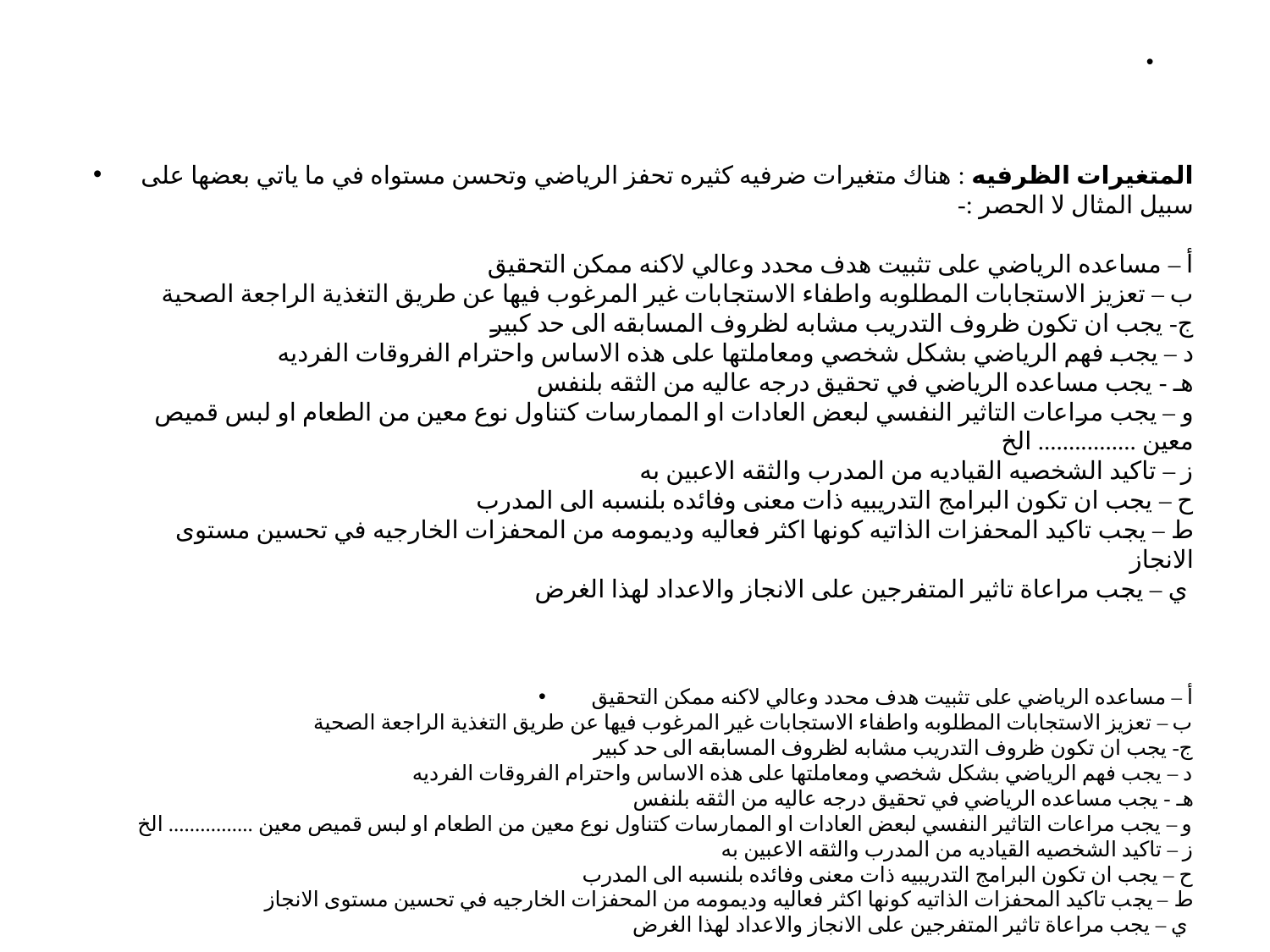

المتغيرات الظرفيه : هناك متغيرات ضرفيه كثيره تحفز الرياضي وتحسن مستواه في ما ياتي بعضها على سبيل المثال لا الحصر :-
 
أ – مساعده الرياضي على تثبيت هدف محدد وعالي لاكنه ممكن التحقيق
ب – تعزيز الاستجابات المطلوبه واطفاء الاستجابات غير المرغوب فيها عن طريق التغذية الراجعة الصحية
ج- يجب ان تكون ظروف التدريب مشابه لظروف المسابقه الى حد كبير
د – يجب فهم الرياضي بشكل شخصي ومعاملتها على هذه الاساس واحترام الفروقات الفرديه
هـ - يجب مساعده الرياضي في تحقيق درجه عاليه من الثقه بلنفس
و – يجب مراعات التاثير النفسي لبعض العادات او الممارسات كتناول نوع معين من الطعام او لبس قميص معين ................ الخ
ز – تاكيد الشخصيه القياديه من المدرب والثقه الاعبين به
ح – يجب ان تكون البرامج التدريبيه ذات معنى وفائده بلنسبه الى المدرب
ط – يجب تاكيد المحفزات الذاتيه كونها اكثر فعاليه وديمومه من المحفزات الخارجيه في تحسين مستوى الانجاز
ي – يجب مراعاة تاثير المتفرجين على الانجاز والاعداد لهذا الغرض

أ – مساعده الرياضي على تثبيت هدف محدد وعالي لاكنه ممكن التحقيق
ب – تعزيز الاستجابات المطلوبه واطفاء الاستجابات غير المرغوب فيها عن طريق التغذية الراجعة الصحية
ج- يجب ان تكون ظروف التدريب مشابه لظروف المسابقه الى حد كبير
د – يجب فهم الرياضي بشكل شخصي ومعاملتها على هذه الاساس واحترام الفروقات الفرديه
هـ - يجب مساعده الرياضي في تحقيق درجه عاليه من الثقه بلنفس
و – يجب مراعات التاثير النفسي لبعض العادات او الممارسات كتناول نوع معين من الطعام او لبس قميص معين ................ الخ
ز – تاكيد الشخصيه القياديه من المدرب والثقه الاعبين به
ح – يجب ان تكون البرامج التدريبيه ذات معنى وفائده بلنسبه الى المدرب
ط – يجب تاكيد المحفزات الذاتيه كونها اكثر فعاليه وديمومه من المحفزات الخارجيه في تحسين مستوى الانجاز
ي – يجب مراعاة تاثير المتفرجين على الانجاز والاعداد لهذا الغرض